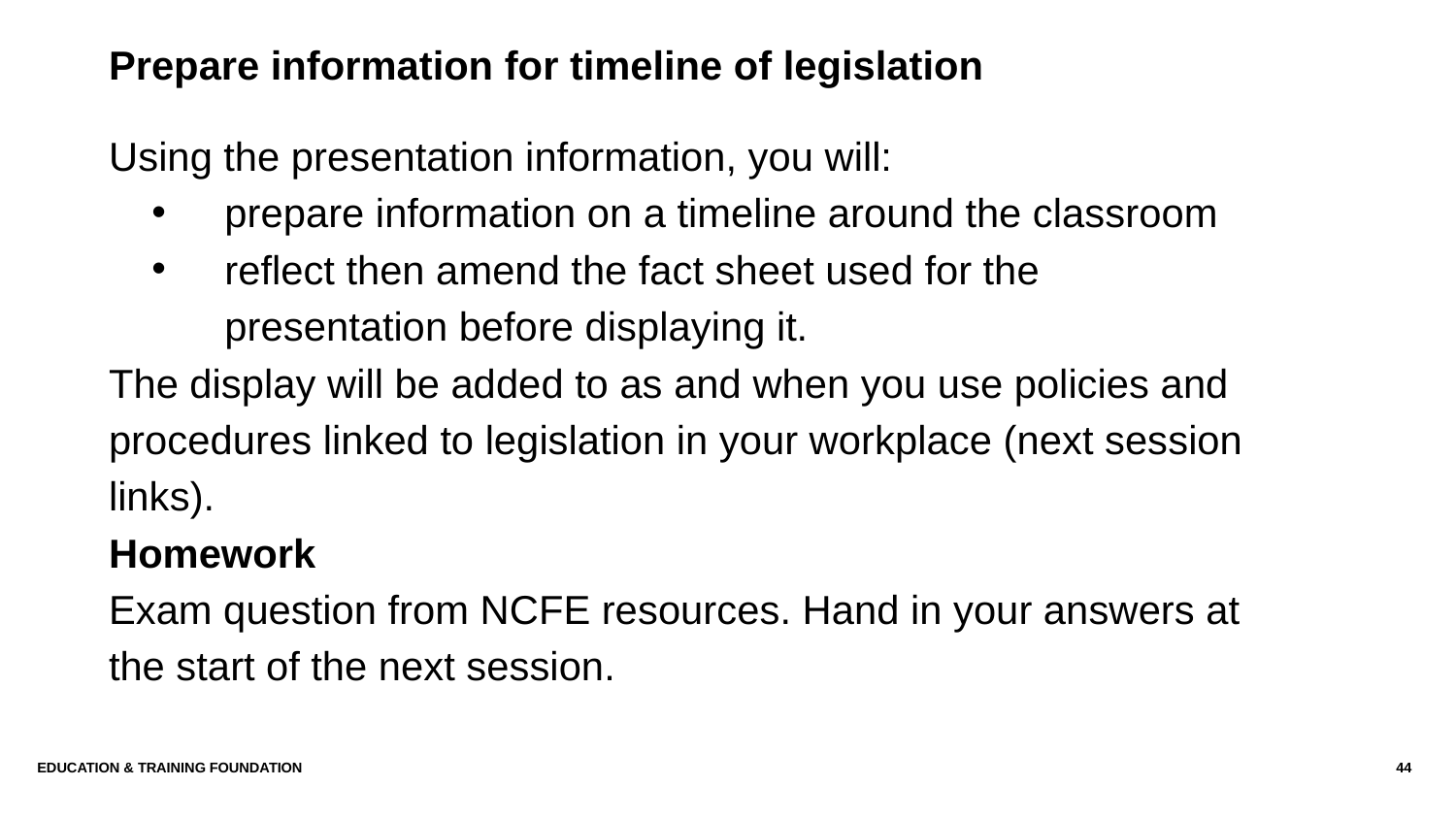

# Prepare information for timeline of legislation
Using the presentation information, you will:
prepare information on a timeline around the classroom
reflect then amend the fact sheet used for the presentation before displaying it.
The display will be added to as and when you use policies and procedures linked to legislation in your workplace (next session links).
Homework
Exam question from NCFE resources. Hand in your answers at the start of the next session.
Education & Training Foundation
44